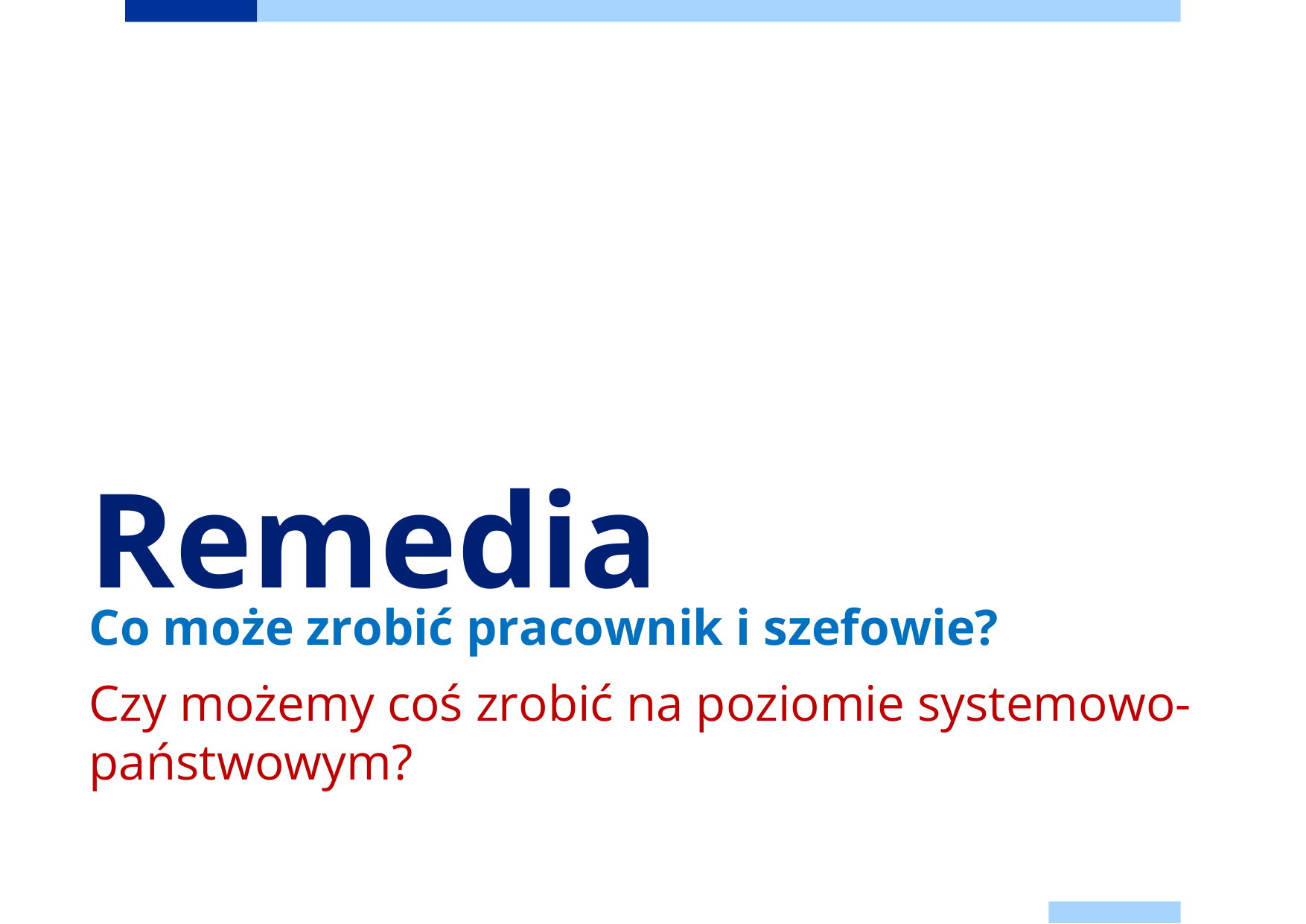

# Remedia
Co może zrobić pracownik i szefowie?
Czy możemy coś zrobić na poziomie systemowo-państwowym?